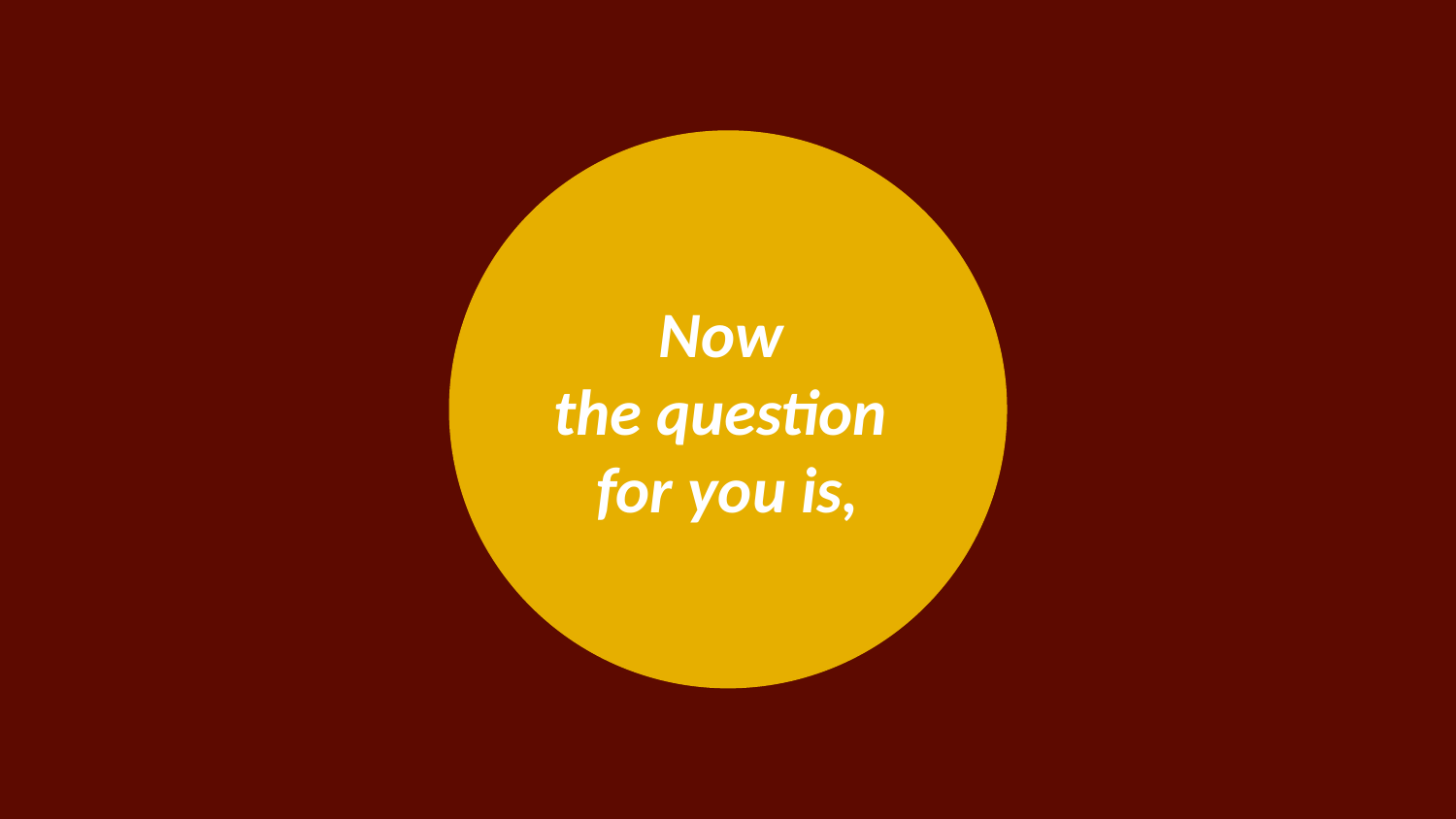

# Now the question for you is,